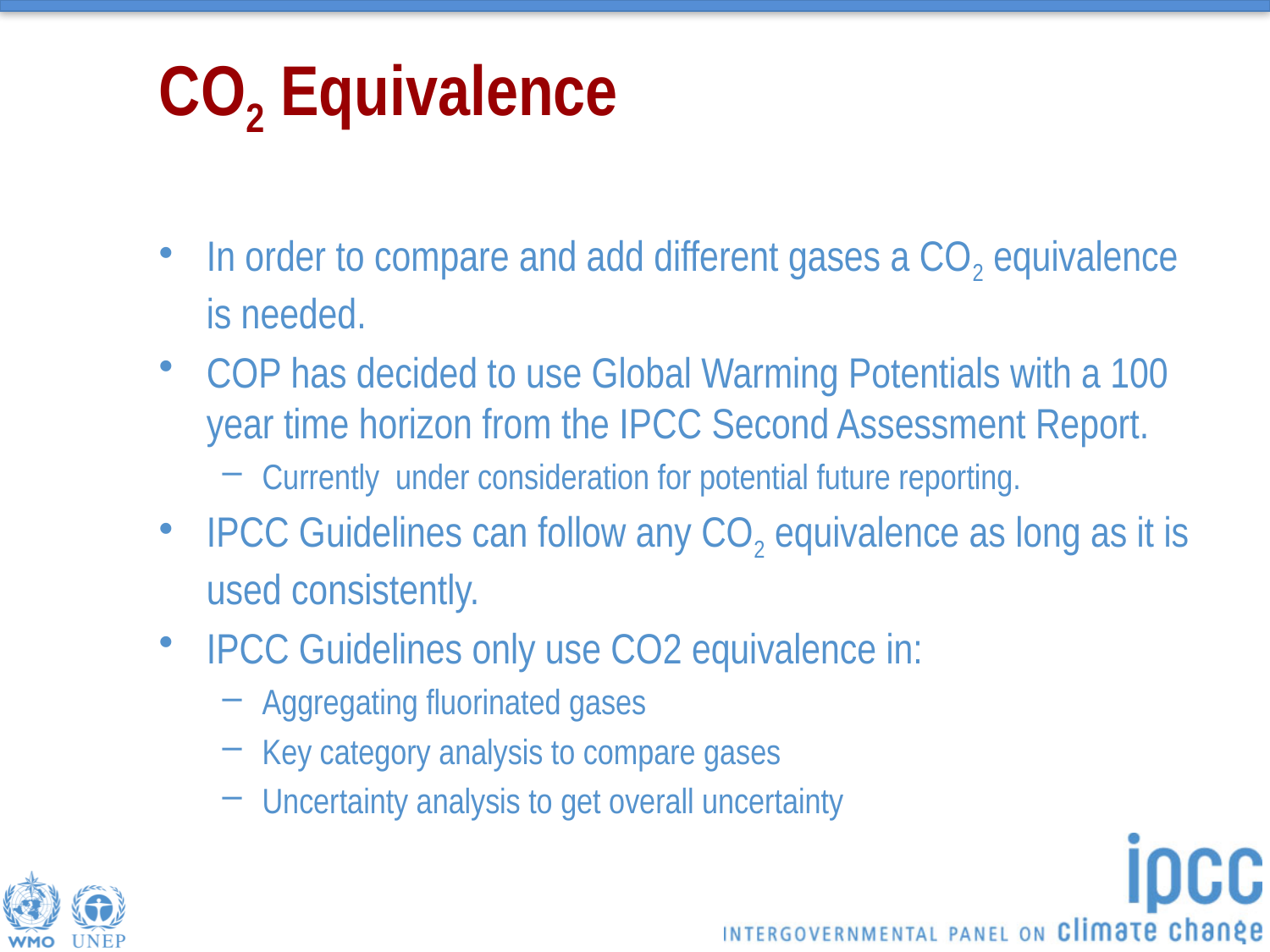

# CO2 Equivalence
In order to compare and add different gases a CO2 equivalence is needed.
COP has decided to use Global Warming Potentials with a 100 year time horizon from the IPCC Second Assessment Report.
Currently  under consideration for potential future reporting.
IPCC Guidelines can follow any CO2 equivalence as long as it is used consistently.
IPCC Guidelines only use CO2 equivalence in:
Aggregating fluorinated gases
Key category analysis to compare gases
Uncertainty analysis to get overall uncertainty